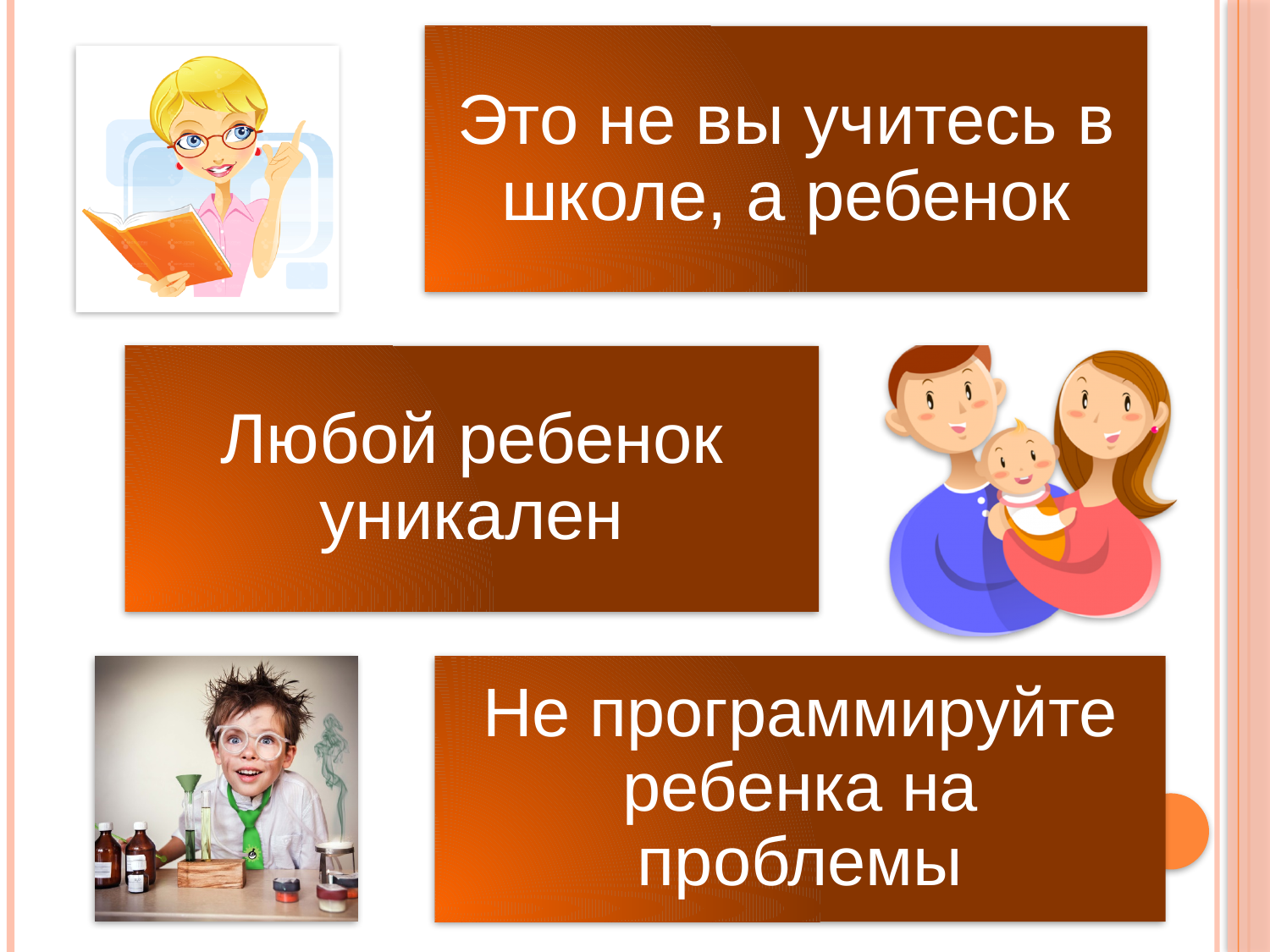

Это не вы учитесь в школе, а ребенок
Любой ребенок уникален
Не программируйте ребенка на проблемы